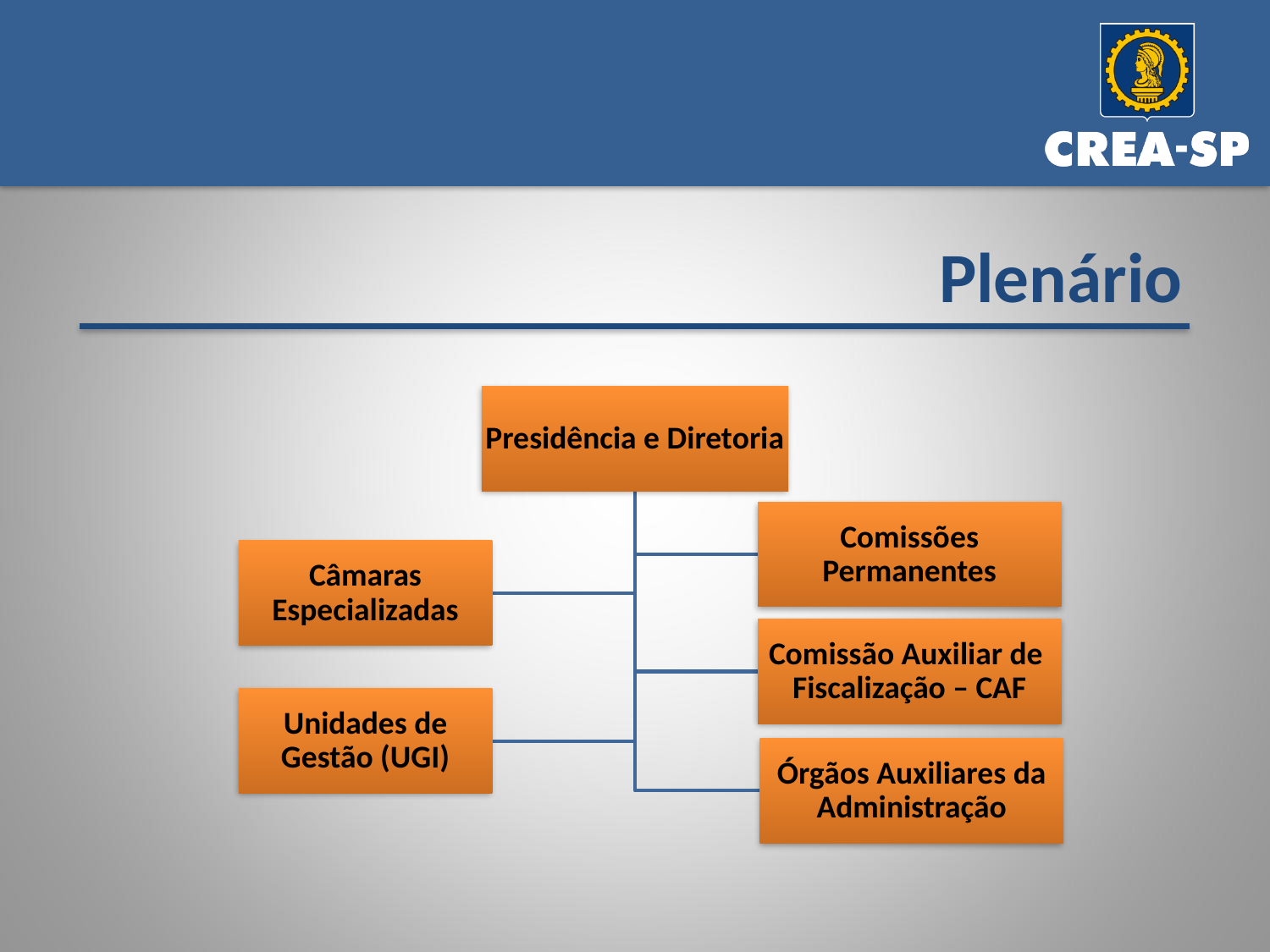

Plenário
Presidência e Diretoria
Câmaras Especializadas
Comissões Permanentes
Órgãos Auxiliares da Administração
Comissão Auxiliar de  Fiscalização – CAF
Unidades de Gestão (UGI)‏